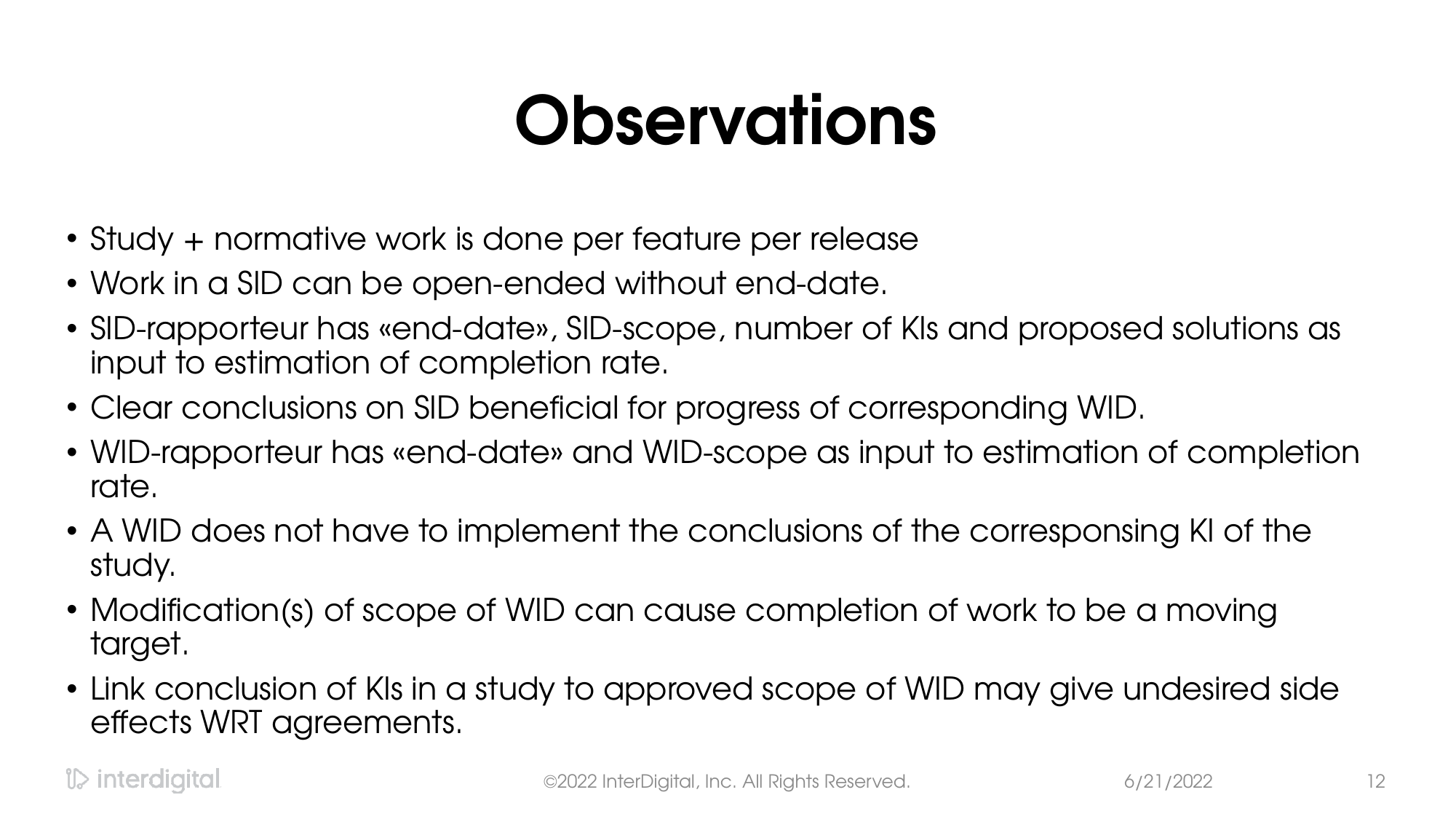

# Observations
Study + normative work is done per feature per release
Work in a SID can be open-ended without end-date.
SID-rapporteur has «end-date», SID-scope, number of KIs and proposed solutions as input to estimation of completion rate.
Clear conclusions on SID beneficial for progress of corresponding WID.
WID-rapporteur has «end-date» and WID-scope as input to estimation of completion rate.
A WID does not have to implement the conclusions of the corresponsing KI of the study.
Modification(s) of scope of WID can cause completion of work to be a moving target.
Link conclusion of KIs in a study to approved scope of WID may give undesired side effects WRT agreements.
©2022 InterDigital, Inc. All Rights Reserved.
6/21/2022
12